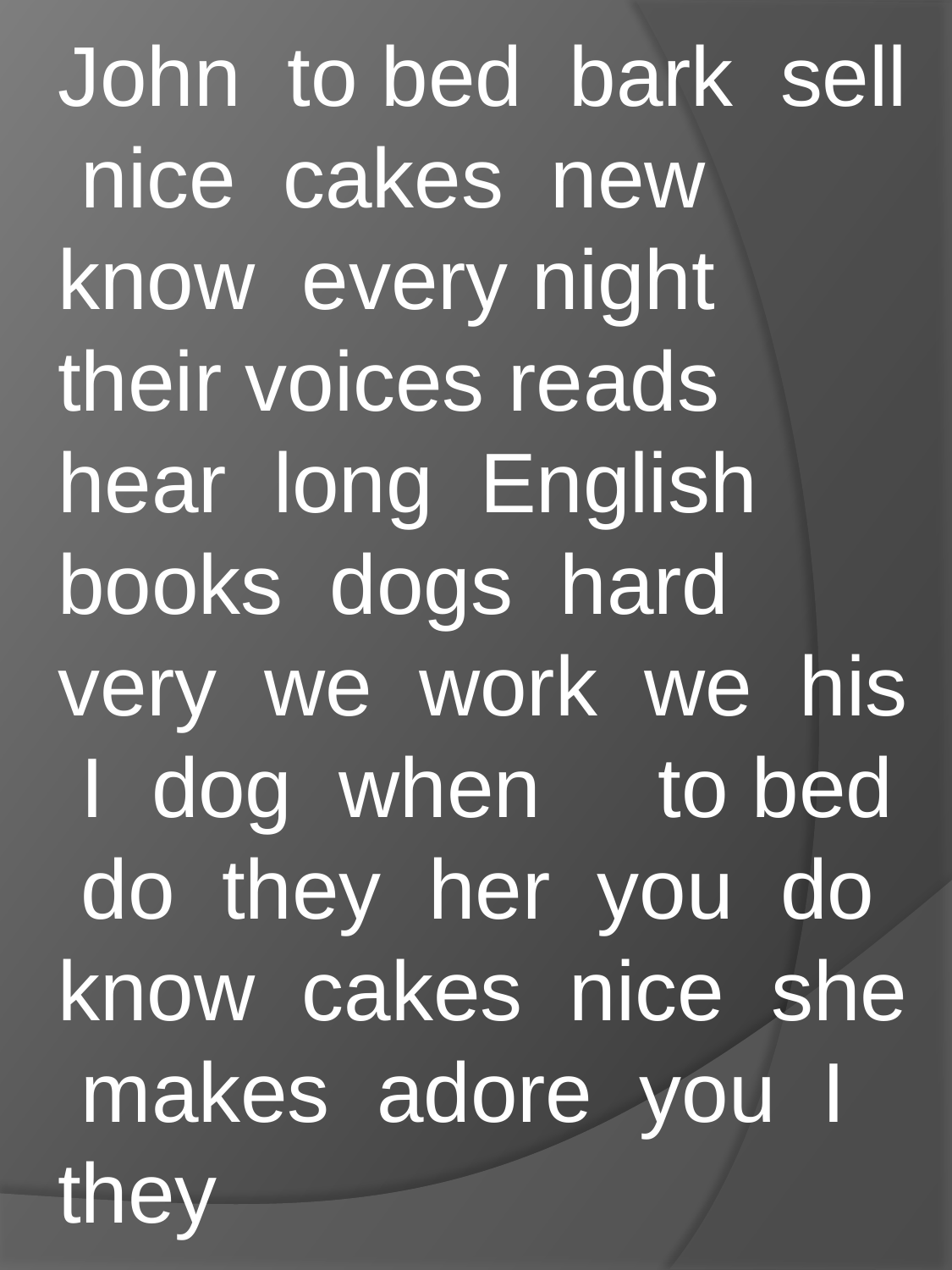

John  to bed  bark  sell  nice  cakes  new  know  every night  their voices reads  hear  long  English  books  dogs  hard  very  we  work  we  his  I  dog  when     to bed  do  they  her  you  do know  cakes  nice  she  makes  adore  you  I  they